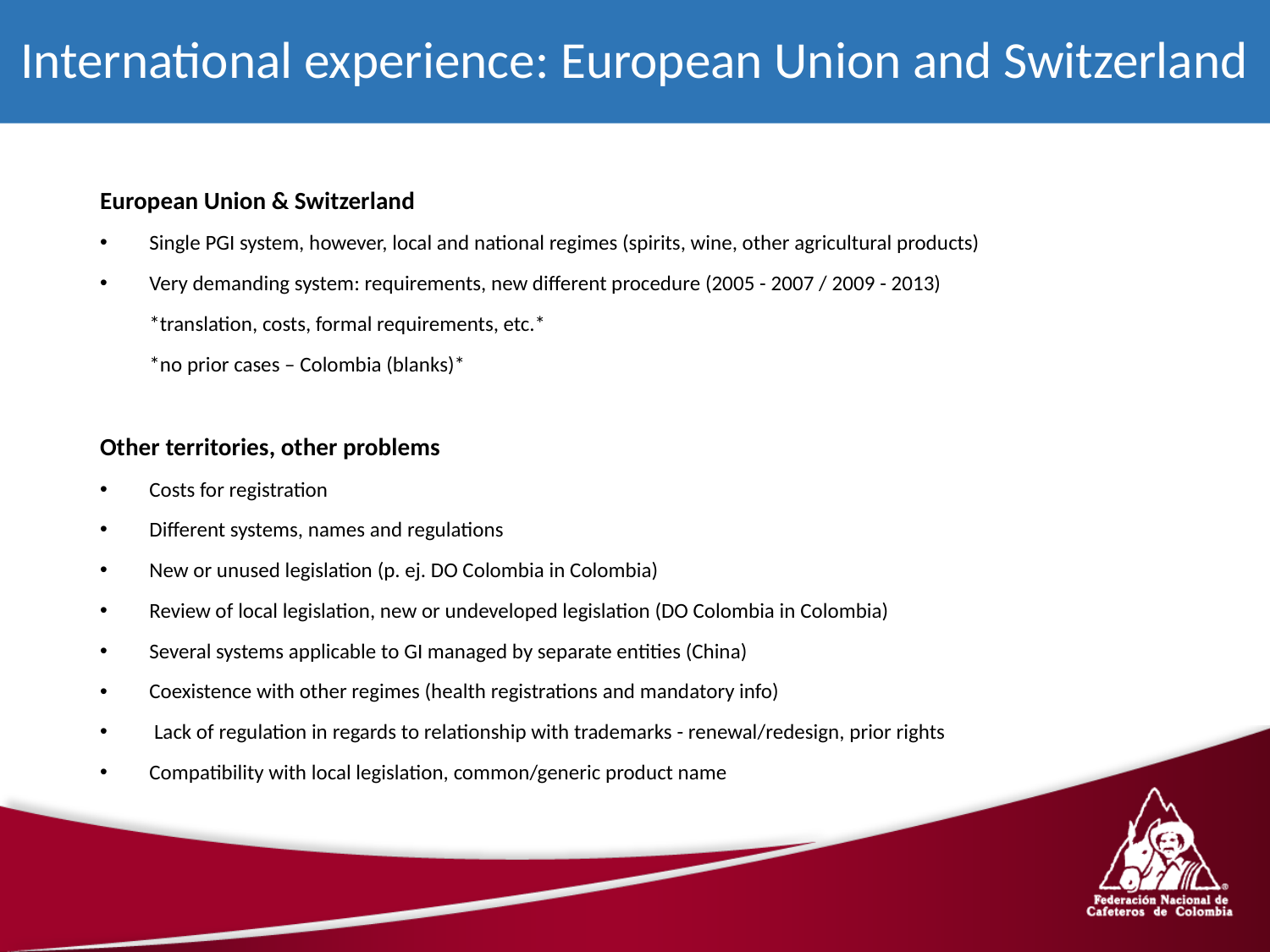

International experience: European Union and Switzerland
European Union & Switzerland
Single PGI system, however, local and national regimes (spirits, wine, other agricultural products)
Very demanding system: requirements, new different procedure (2005 - 2007 / 2009 - 2013)
*translation, costs, formal requirements, etc.*
*no prior cases – Colombia (blanks)*

Other territories, other problems
Costs for registration
Different systems, names and regulations
New or unused legislation (p. ej. DO Colombia in Colombia)
Review of local legislation, new or undeveloped legislation (DO Colombia in Colombia)
Several systems applicable to GI managed by separate entities (China)
Coexistence with other regimes (health registrations and mandatory info)
 Lack of regulation in regards to relationship with trademarks - renewal/redesign, prior rights
Compatibility with local legislation, common/generic product name